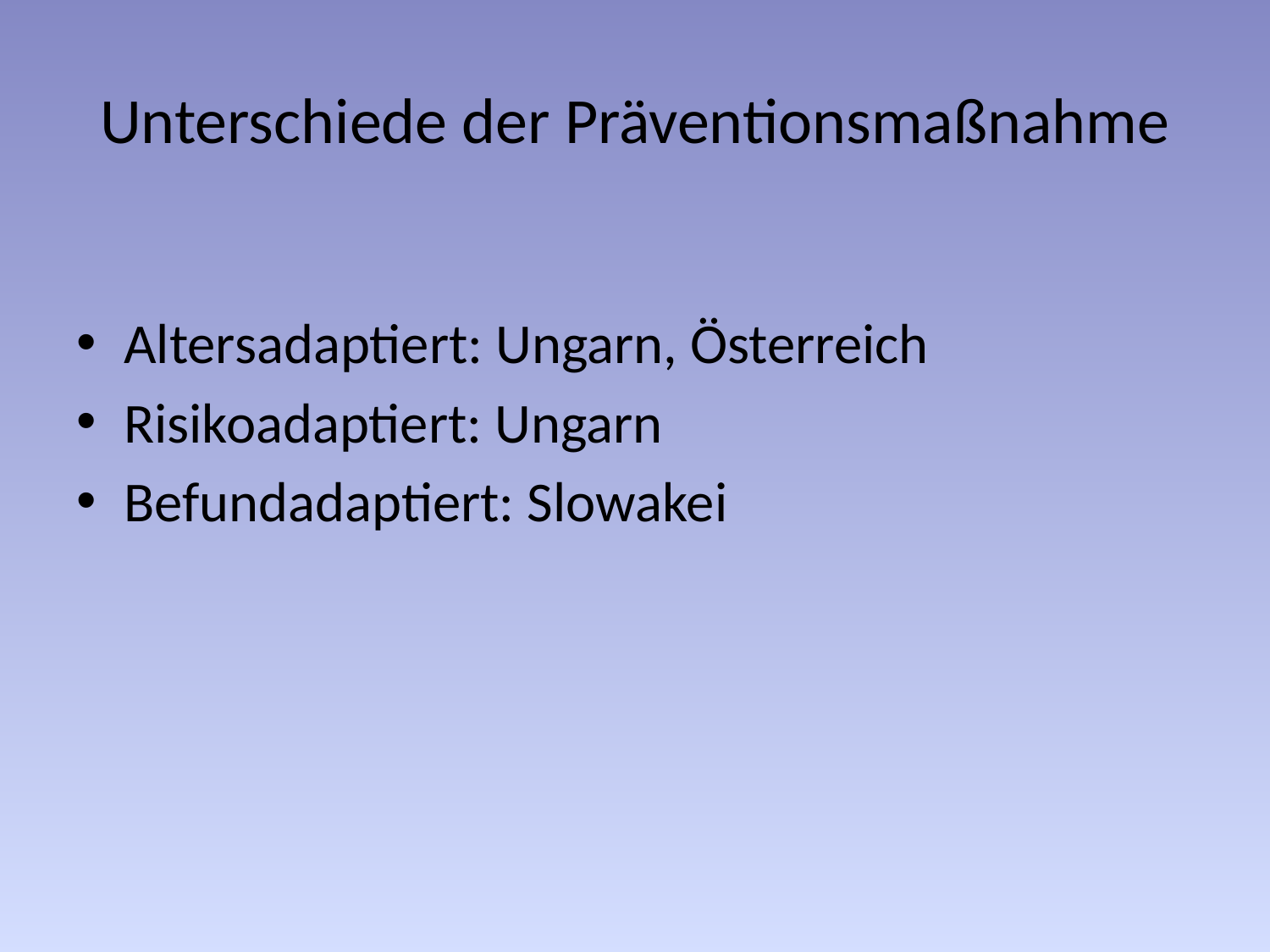

# Unterschiede der Präventionsmaßnahme

Altersadaptiert: Ungarn, Österreich
Risikoadaptiert: Ungarn
Befundadaptiert: Slowakei